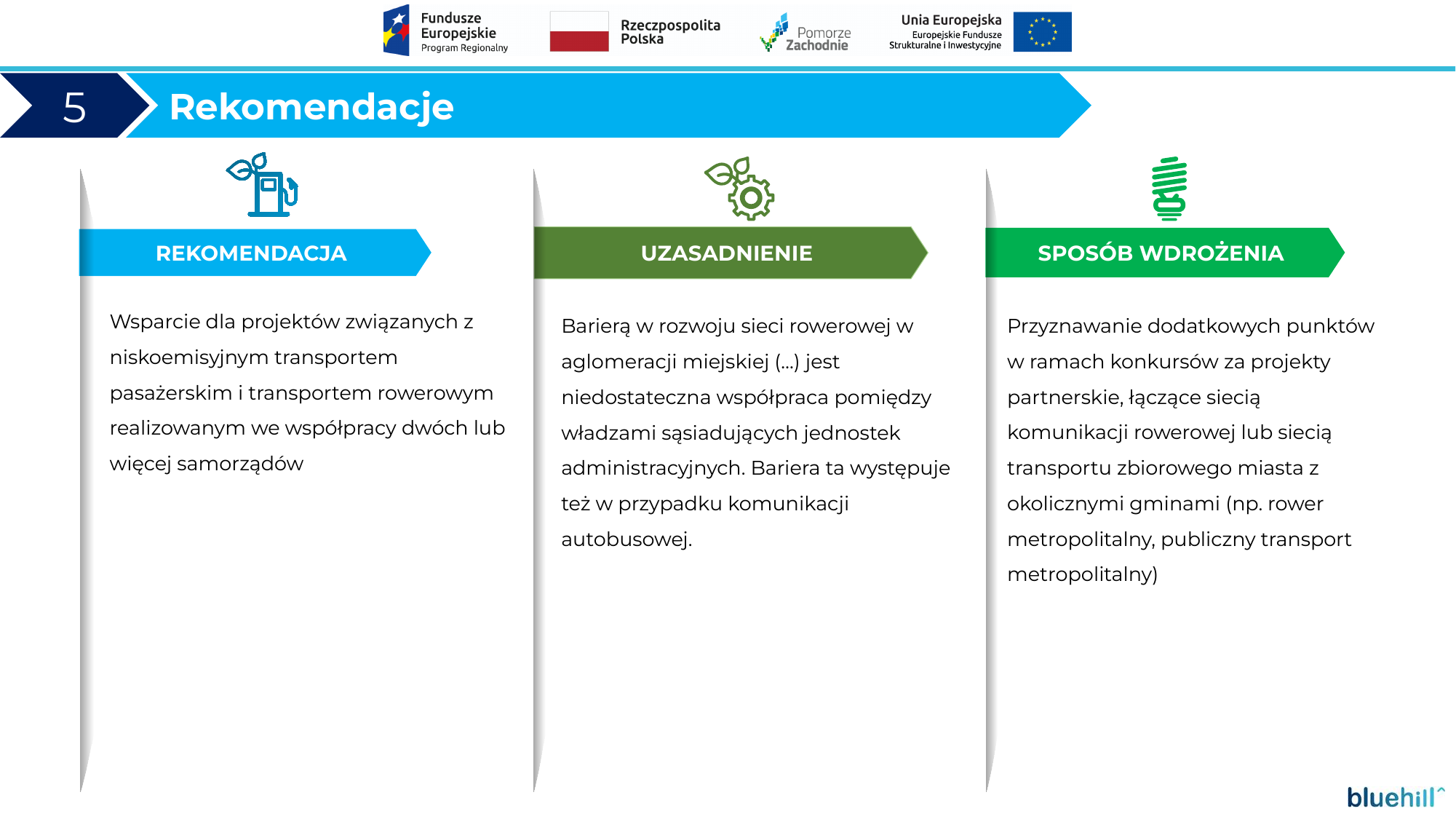

Rekomendacje
5

REKOMENDACJA

UZASADNIENIE

SPOSÓB WDROŻENIA
Wsparcie dla projektów związanych z niskoemisyjnym transportem pasażerskim i transportem rowerowym realizowanym we współpracy dwóch lub więcej samorządów
Przyznawanie dodatkowych punktów w ramach konkursów za projekty partnerskie, łączące siecią komunikacji rowerowej lub siecią transportu zbiorowego miasta z okolicznymi gminami (np. rower metropolitalny, publiczny transport metropolitalny)
Barierą w rozwoju sieci rowerowej w aglomeracji miejskiej (…) jest niedostateczna współpraca pomiędzy władzami sąsiadujących jednostek administracyjnych. Bariera ta występuje też w przypadku komunikacji autobusowej.